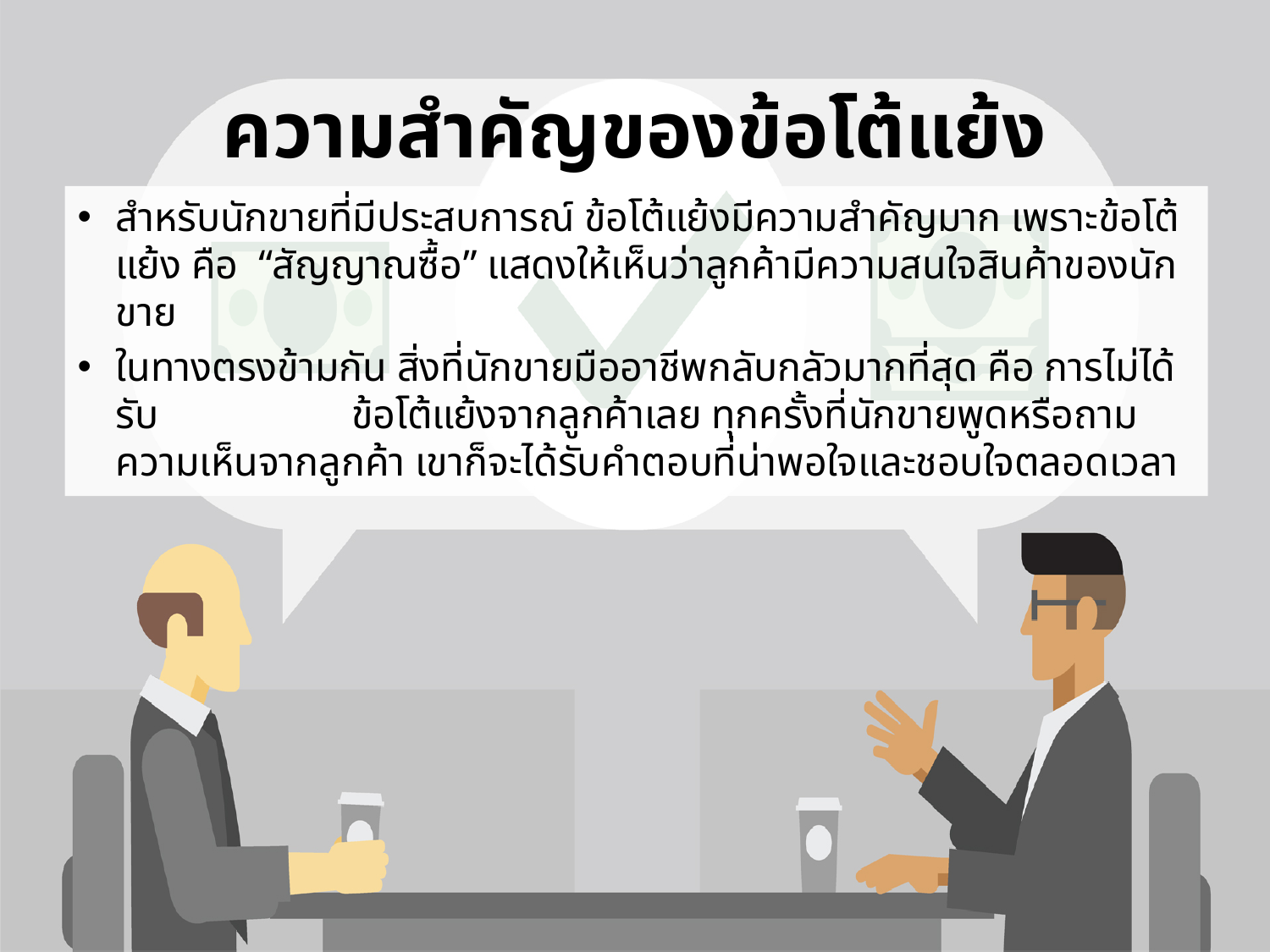

# ความสำคัญของข้อโต้แย้ง
สำหรับนักขายที่มีประสบการณ์ ข้อโต้แย้งมีความสำคัญมาก เพราะข้อโต้แย้ง คือ  “สัญญาณซื้อ” แสดงให้เห็นว่าลูกค้ามีความสนใจสินค้าของนักขาย
ในทางตรงข้ามกัน สิ่งที่นักขายมืออาชีพกลับกลัวมากที่สุด คือ การไม่ได้รับ                   ข้อโต้แย้งจากลูกค้าเลย ทุกครั้งที่นักขายพูดหรือถามความเห็นจากลูกค้า เขาก็จะได้รับคำตอบที่น่าพอใจและชอบใจตลอดเวลา